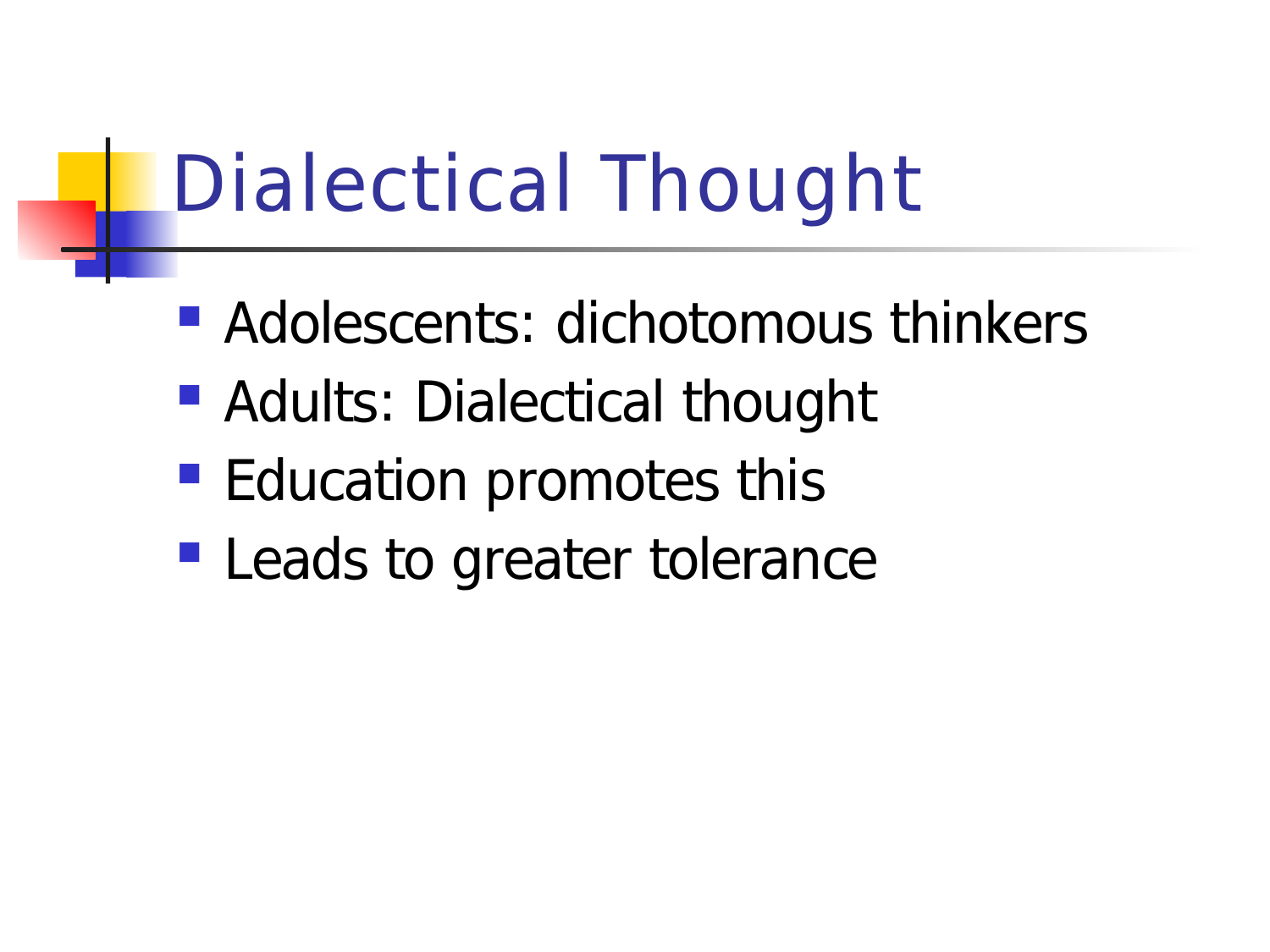

# Dialectical Thought
Adolescents: dichotomous thinkers
Adults: Dialectical thought
Education promotes this
Leads to greater tolerance